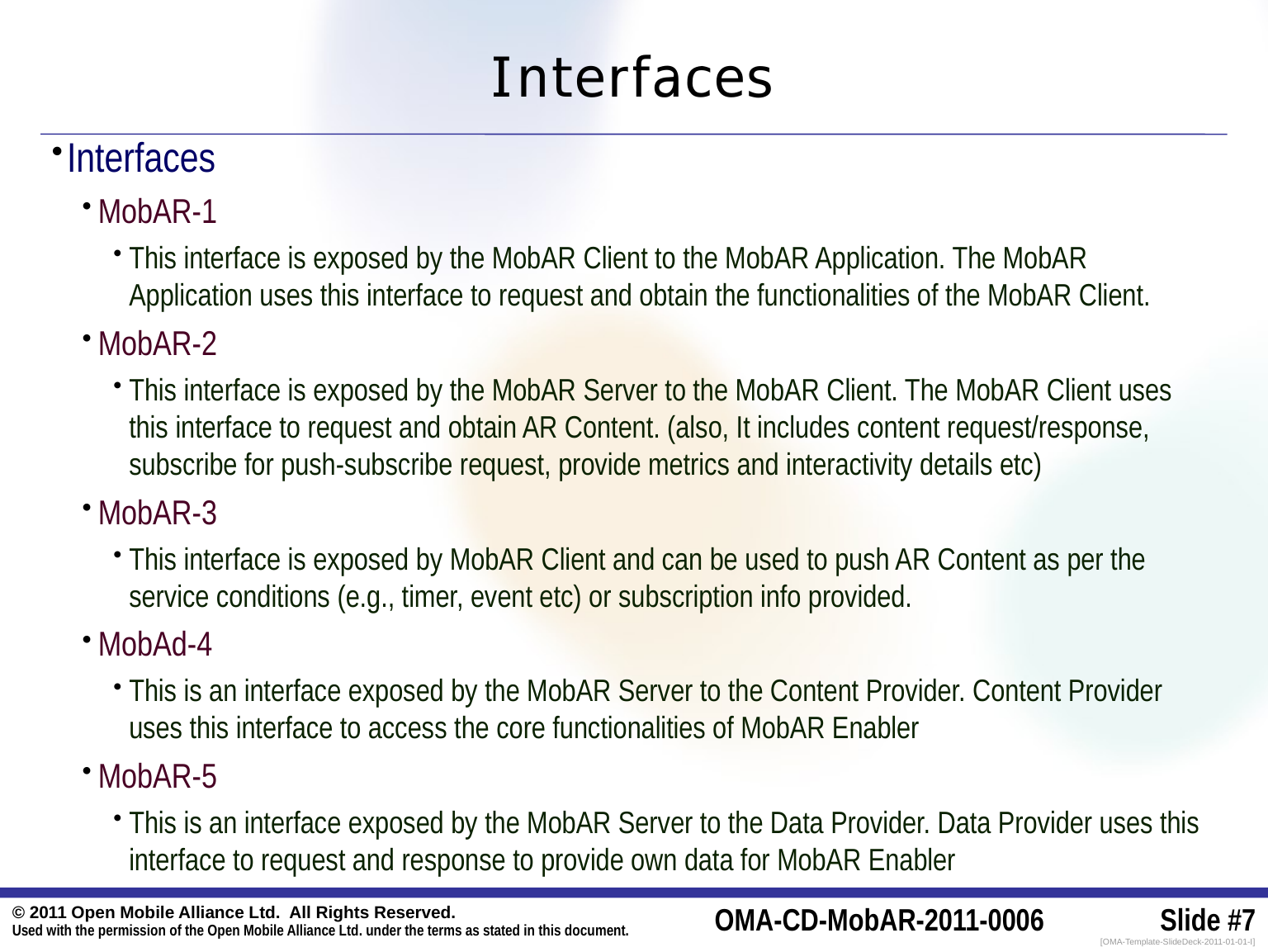

# Interfaces
Interfaces
MobAR-1
This interface is exposed by the MobAR Client to the MobAR Application. The MobAR Application uses this interface to request and obtain the functionalities of the MobAR Client.
MobAR-2
This interface is exposed by the MobAR Server to the MobAR Client. The MobAR Client uses this interface to request and obtain AR Content. (also, It includes content request/response, subscribe for push-subscribe request, provide metrics and interactivity details etc)
MobAR-3
This interface is exposed by MobAR Client and can be used to push AR Content as per the service conditions (e.g., timer, event etc) or subscription info provided.
MobAd-4
This is an interface exposed by the MobAR Server to the Content Provider. Content Provider uses this interface to access the core functionalities of MobAR Enabler
MobAR-5
This is an interface exposed by the MobAR Server to the Data Provider. Data Provider uses this interface to request and response to provide own data for MobAR Enabler